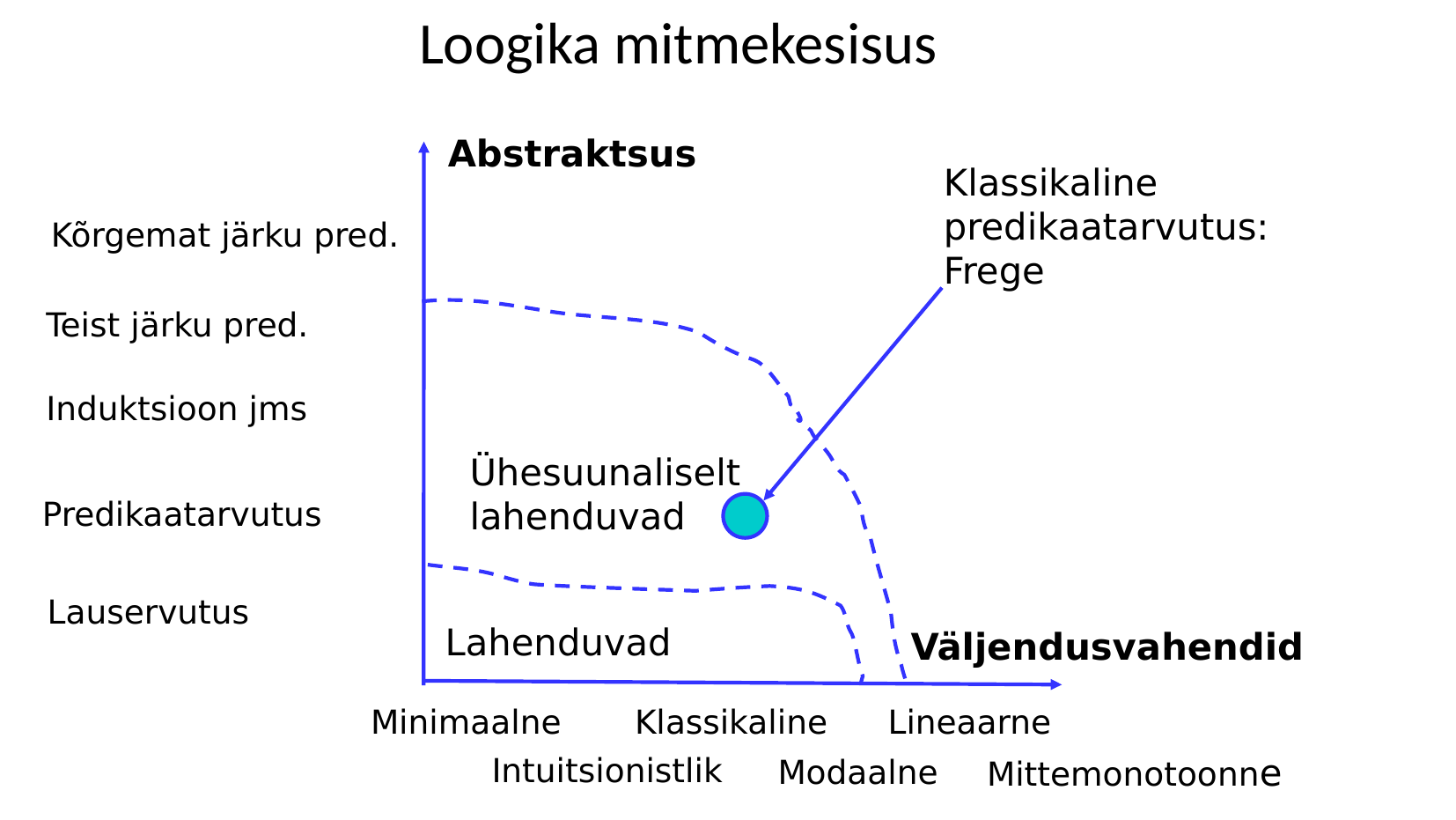

# Loogika mitmekesisus
Abstraktsus

Klassikaline
predikaatarvutus:
Frege

Ühesuunaliselt lahenduvad

Lahenduvad
Väljendusvahendid

Minimaalne
Klassikaline
Lineaarne
Intuitsionistlik
Mittemonotoonne
Modaalne
Kõrgemat järku pred.

Teist järku pred.
Induktsioon jms
Predikaatarvutus

Lauservutus